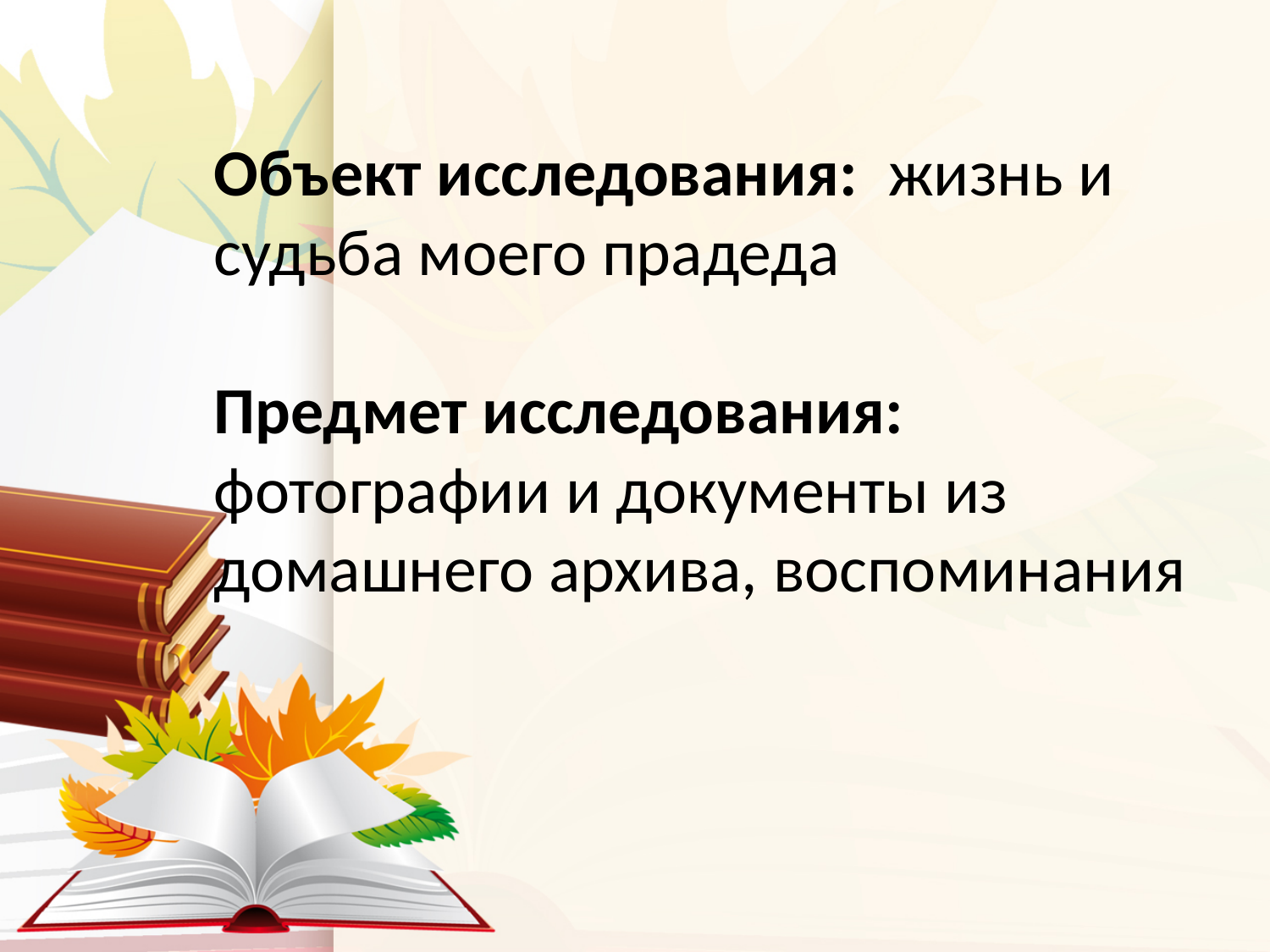

# Объект исследования:  жизнь и судьба моего прадеда Предмет исследования: фотографии и документы из  домашнего архива, воспоминания